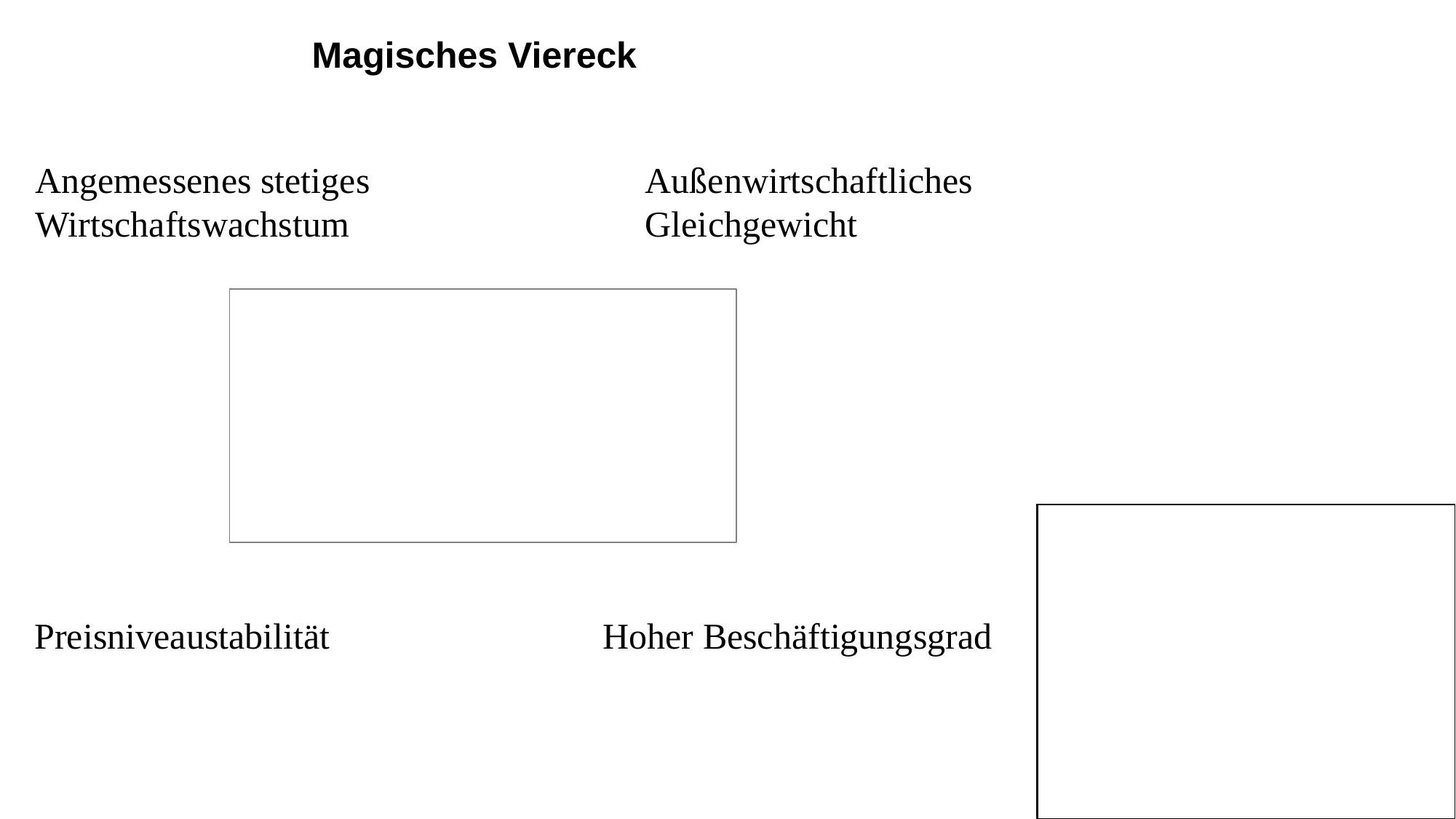

Magisches Viereck
Angemessenes stetiges
Wirtschaftswachstum
Außenwirtschaftliches
Gleichgewicht

Preisniveaustabilität
Hoher Beschäftigungsgrad